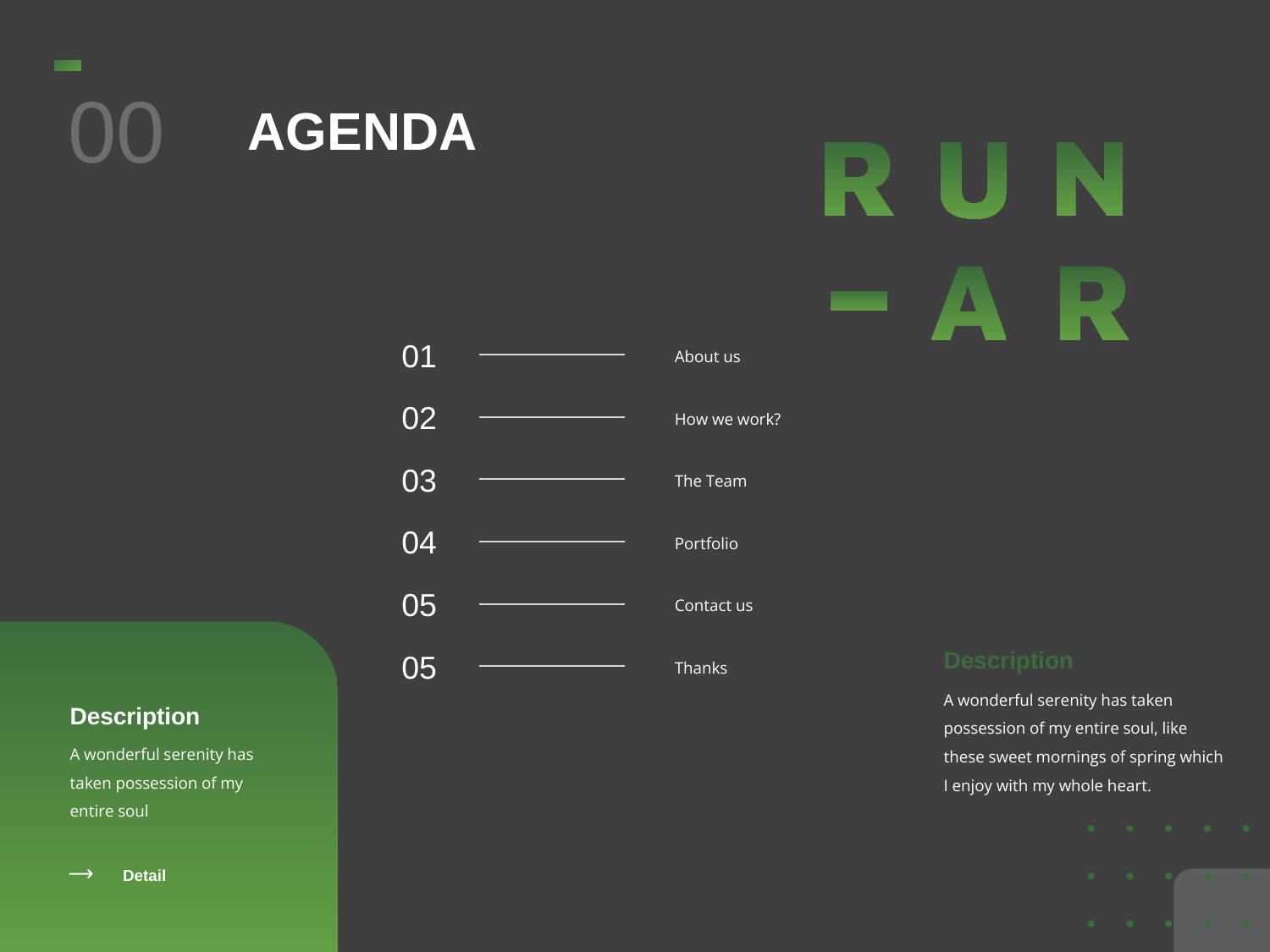

00
AGENDA

01
About us

02
How we work?
03
The Team
04
Portfolio
05
Contact us

Description
05
Thanks
A wonderful serenity has taken possession of my entire soul, like these sweet mornings of spring which I enjoy with my whole heart.
Description
A wonderful serenity has taken possession of my entire soul
Detail